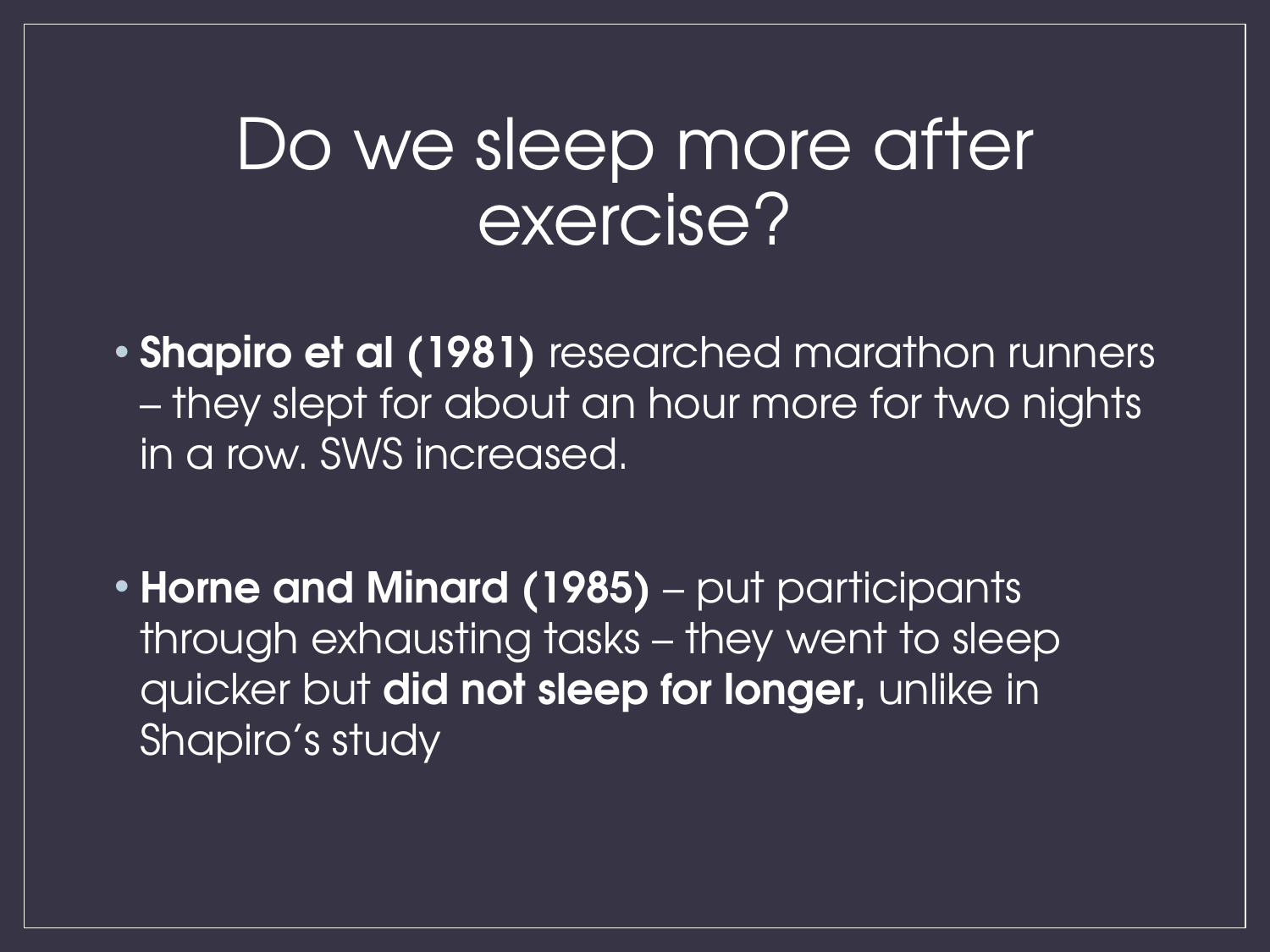

# Do we sleep more after exercise?
Shapiro et al (1981) researched marathon runners – they slept for about an hour more for two nights in a row. SWS increased.

Horne and Minard (1985) – put participants through exhausting tasks – they went to sleep quicker but did not sleep for longer, unlike in Shapiro’s study